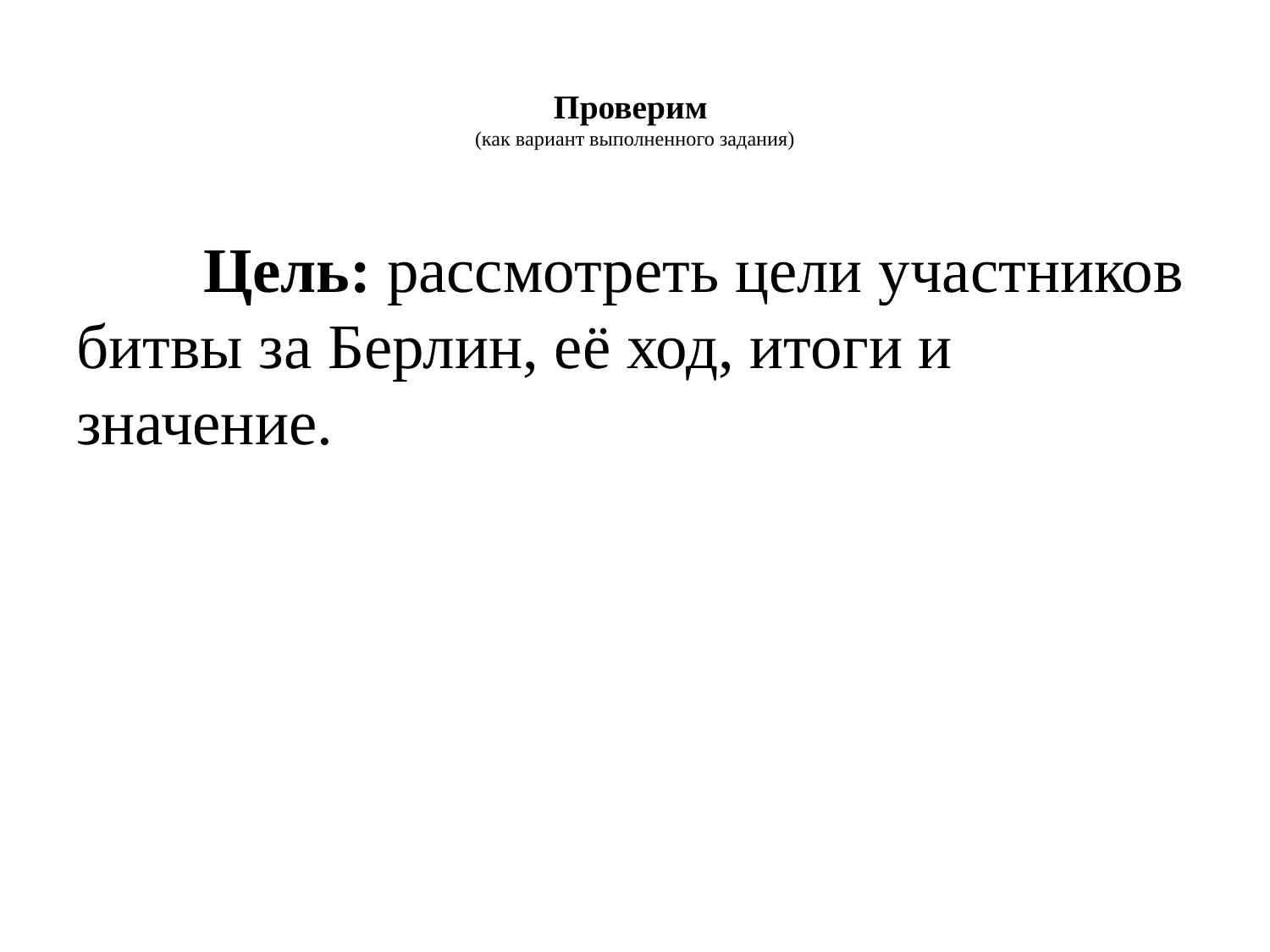

# Проверим (как вариант выполненного задания)
	Цель: рассмотреть цели участников битвы за Берлин, её ход, итоги и значение.